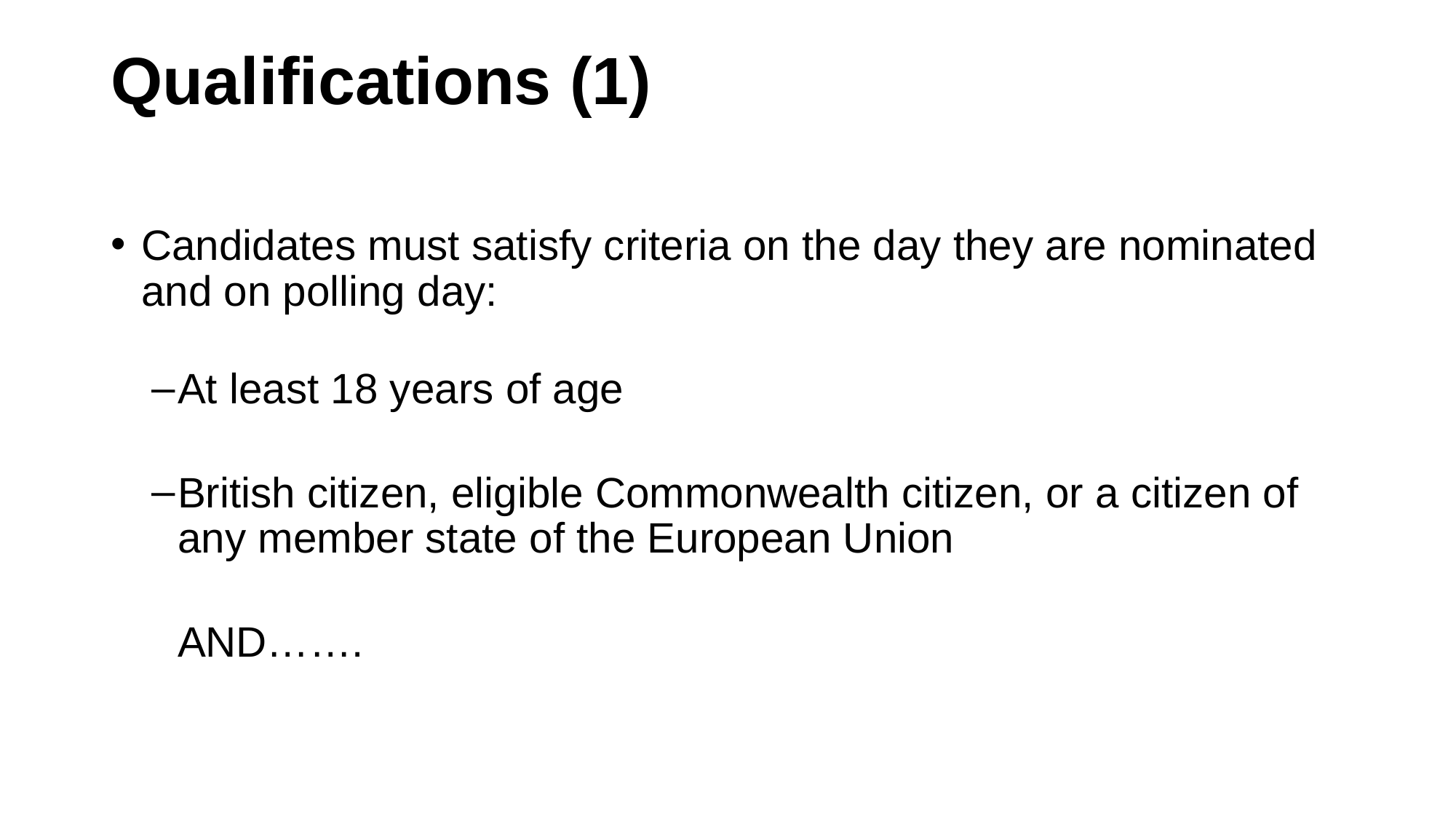

# Qualifications (1)
Candidates must satisfy criteria on the day they are nominated and on polling day:

At least 18 years of age

British citizen, eligible Commonwealth citizen, or a citizen of any member state of the European Union

AND…….